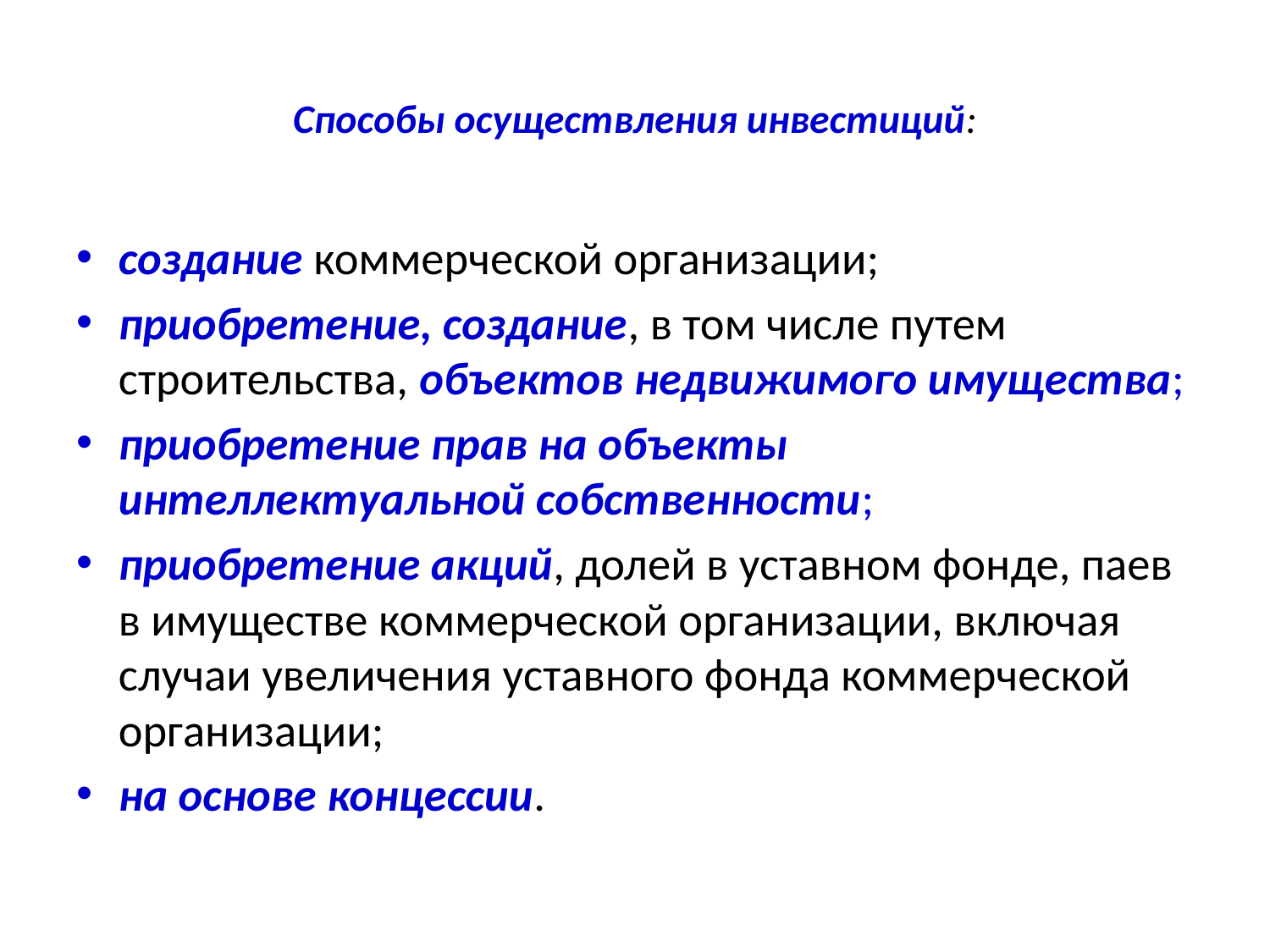

# Способы осуществления инвестиций:
создание коммерческой организации;
приобретение, создание, в том числе путем строительства, объектов недвижимого имущества;
приобретение прав на объекты интеллектуальной собственности;
приобретение акций, долей в уставном фонде, паев в имуществе коммерческой организации, включая случаи увеличения уставного фонда коммерческой организации;
на основе концессии.